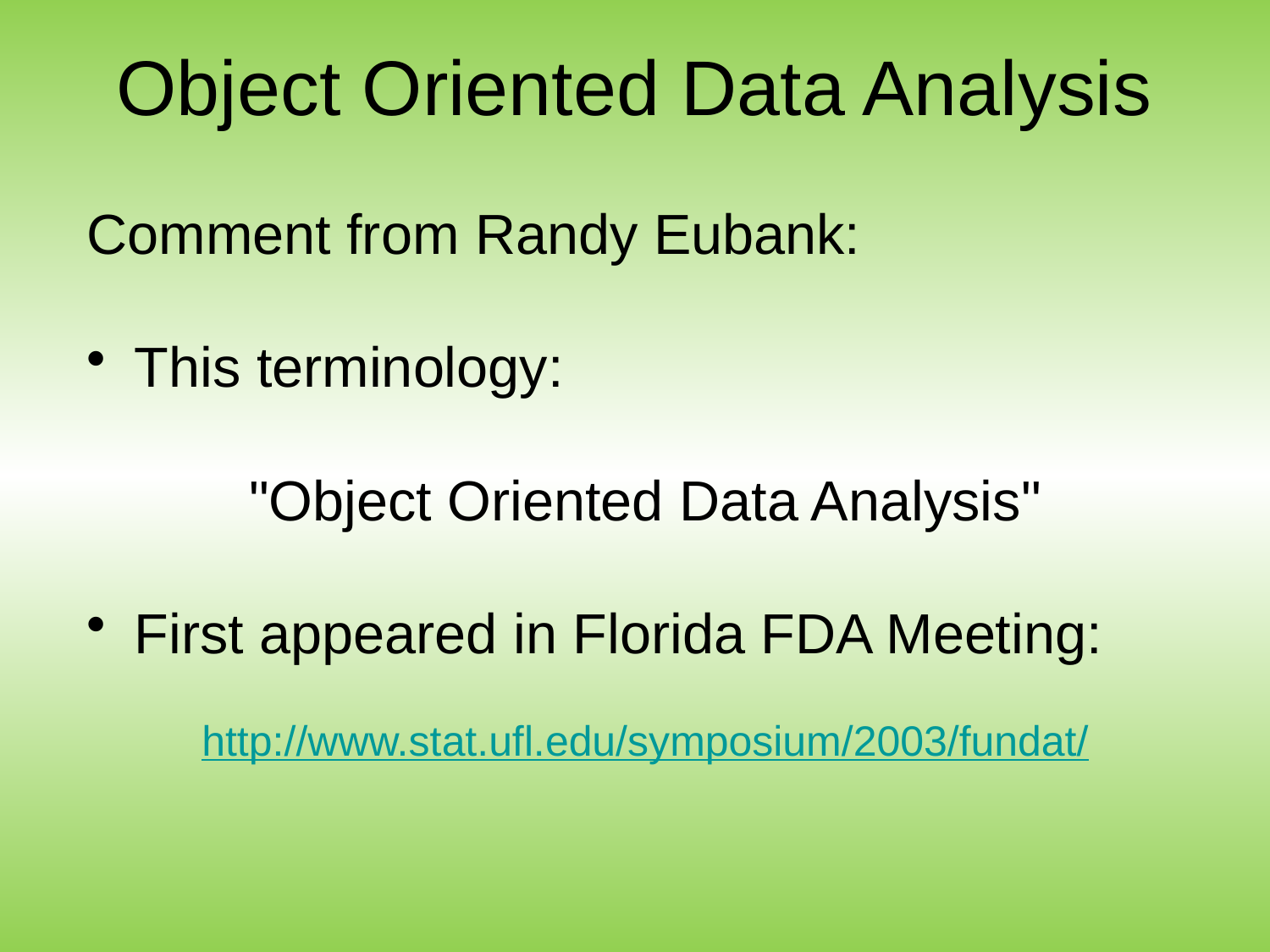

# Object Oriented Data Analysis
Comment from Randy Eubank:
This terminology:
"Object Oriented Data Analysis"
First appeared in Florida FDA Meeting:
http://www.stat.ufl.edu/symposium/2003/fundat/